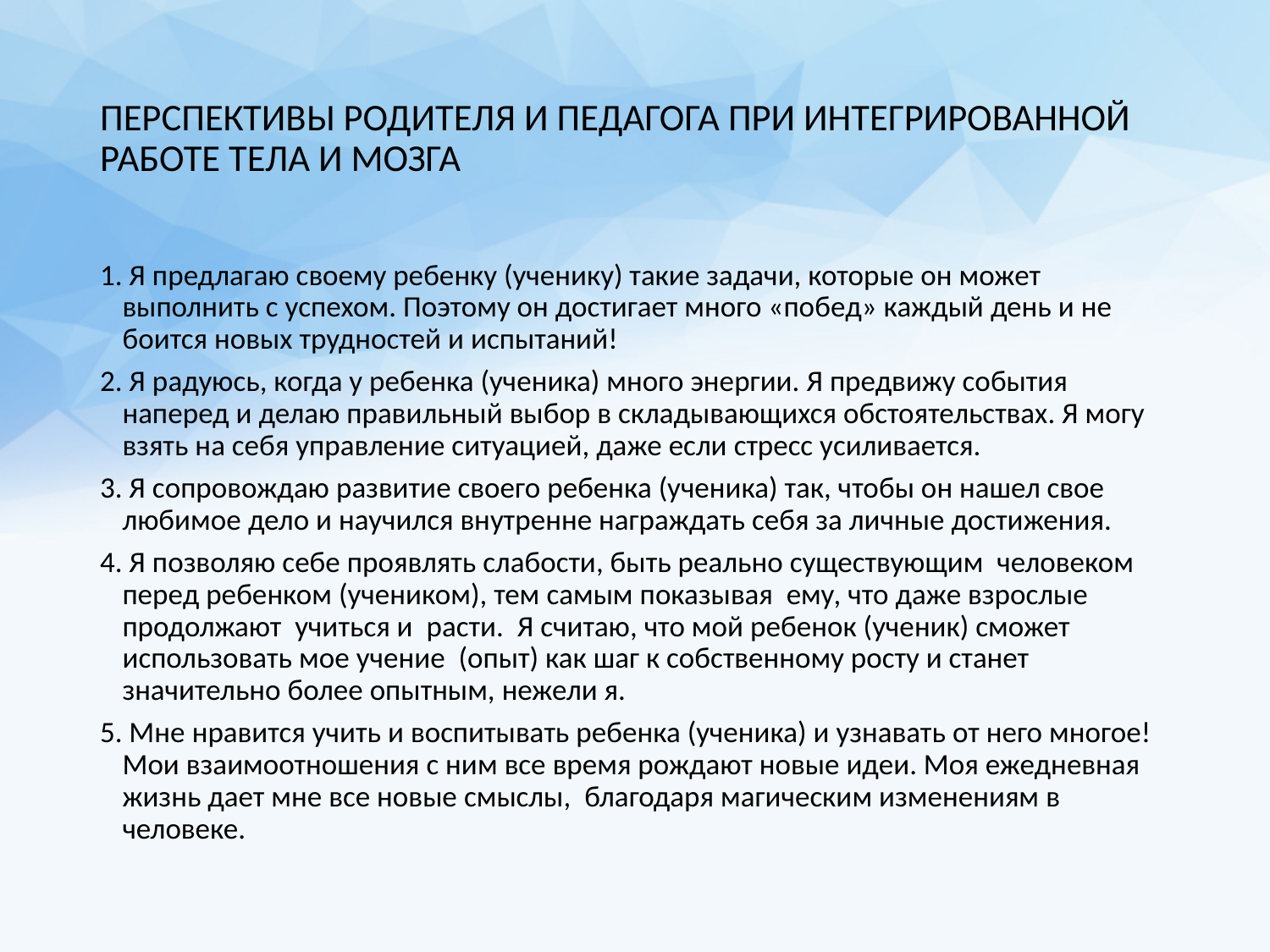

# ПЕРСПЕКТИВЫ РОДИТЕЛЯ И ПЕДАГОГА ПРИ ИНТЕГРИРОВАННОЙ РАБОТЕ ТЕЛА И МОЗГА
1. Я предлагаю своему ребенку (ученику) такие задачи, которые он может выполнить с успехом. Поэтому он достигает много «по­бед» каждый день и не боится новых трудностей и испытаний!
2. Я радуюсь, когда у ребенка (ученика) много энергии. Я предвижу события наперед и делаю правильный выбор в складывающихся обстоятельствах. Я могу взять на себя управление ситуацией, даже если стресс усиливается.
3. Я сопровождаю развитие своего ребенка (ученика) так, чтобы он нашел свое любимое дело и научился внутренне награждать себя за личные достижения.
4. Я позволяю себе проявлять слабости, быть реально существующим  человеком перед ребенком (учеником), тем самым показывая  ему, что даже взрослые продолжают  учиться и  расти.  Я считаю, что мой ребенок (ученик) сможет использовать мое учение  (опыт) как шаг к собственному росту и станет значительно более опытным, нежели я.
5. Мне нравится учить и воспитывать ребенка (ученика) и узнавать от него многое! Мои взаимоотношения с ним все время рождают новые идеи. Моя ежедневная жизнь дает мне все новые смыслы,  благодаря магическим изменениям в человеке.